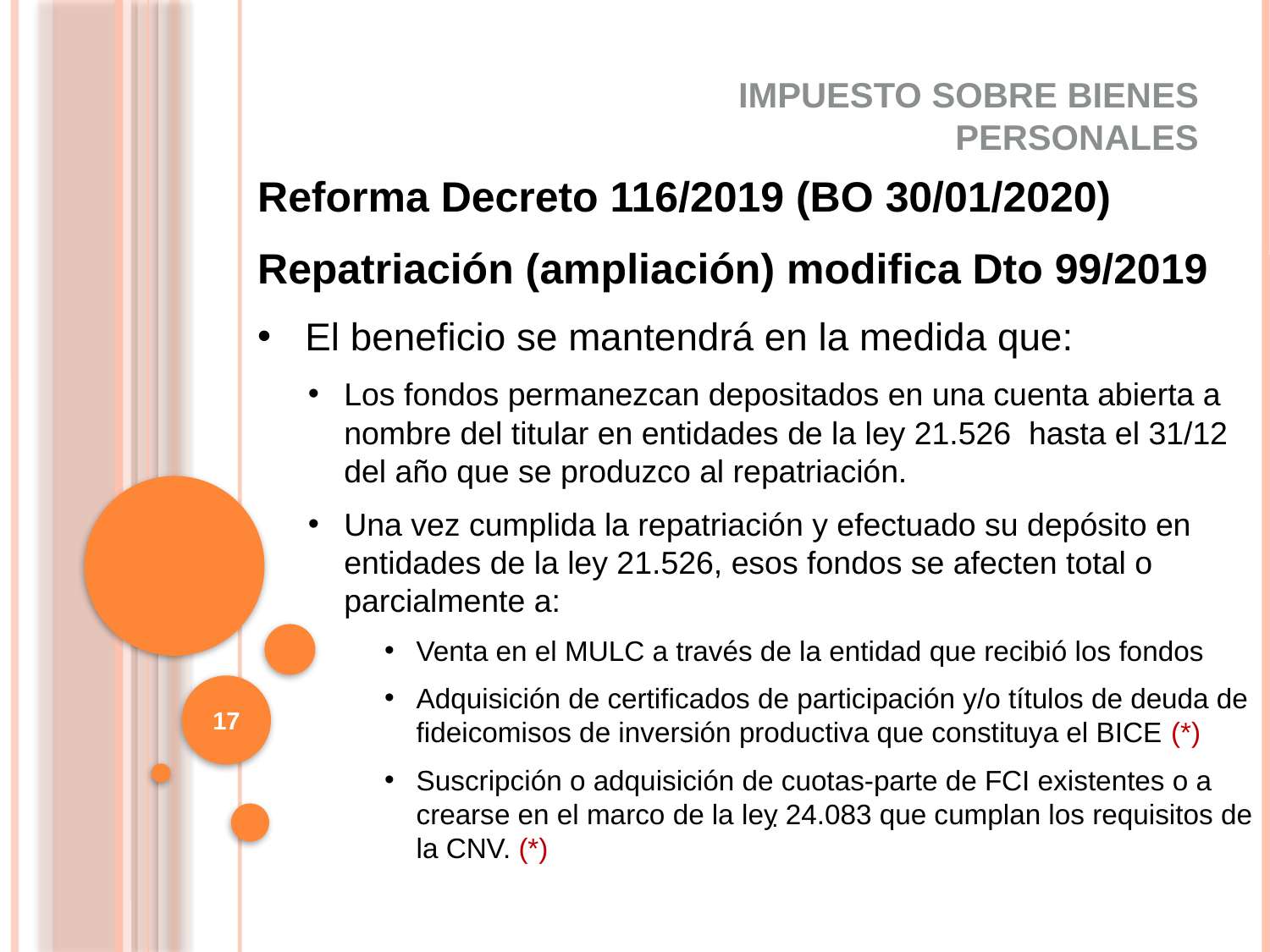

IMPUESTO SOBRE BIENES PERSONALES
Reforma Decreto 116/2019 (BO 30/01/2020)
Repatriación (ampliación) modifica Dto 99/2019
El beneficio se mantendrá en la medida que:
Los fondos permanezcan depositados en una cuenta abierta a nombre del titular en entidades de la ley 21.526  hasta el 31/12 del año que se produzco al repatriación.
Una vez cumplida la repatriación y efectuado su depósito en entidades de la ley 21.526, esos fondos se afecten total o parcialmente a:
Venta en el MULC a través de la entidad que recibió los fondos
Adquisición de certificados de participación y/o títulos de deuda de fideicomisos de inversión productiva que constituya el BICE (*)
Suscripción o adquisición de cuotas-parte de FCI existentes o a crearse en el marco de la ley 24.083 que cumplan los requisitos de la CNV. (*)
17
.